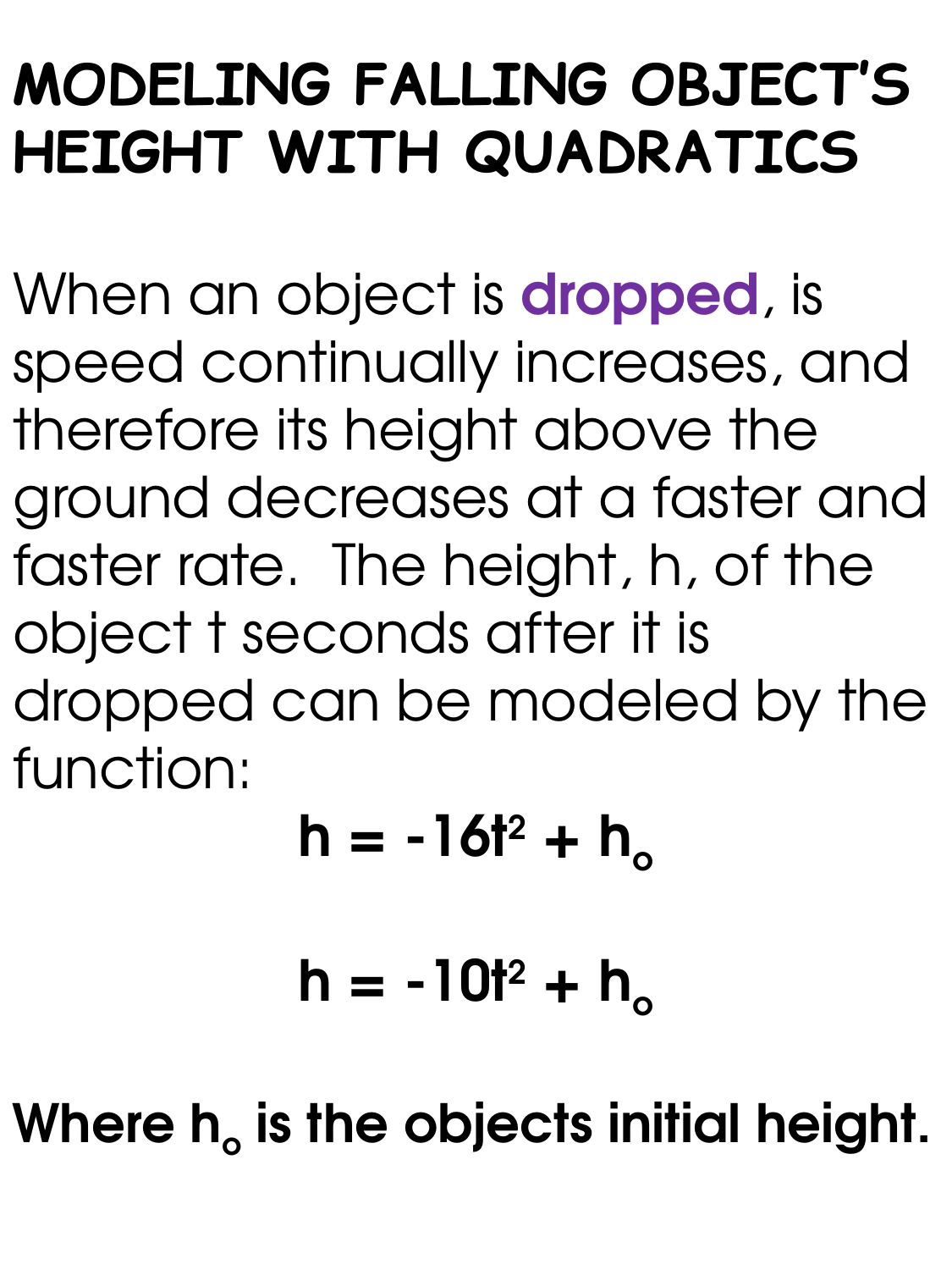

MODELING FALLING OBJECT’S HEIGHT WITH QUADRATICS
# When an object is dropped, is speed continually increases, and therefore its height above the ground decreases at a faster and faster rate.  The height, h, of the object t seconds after it is dropped can be modeled by the function:
h = -16t2 + ho

h = -10t2 + ho

Where ho is the objects initial height.